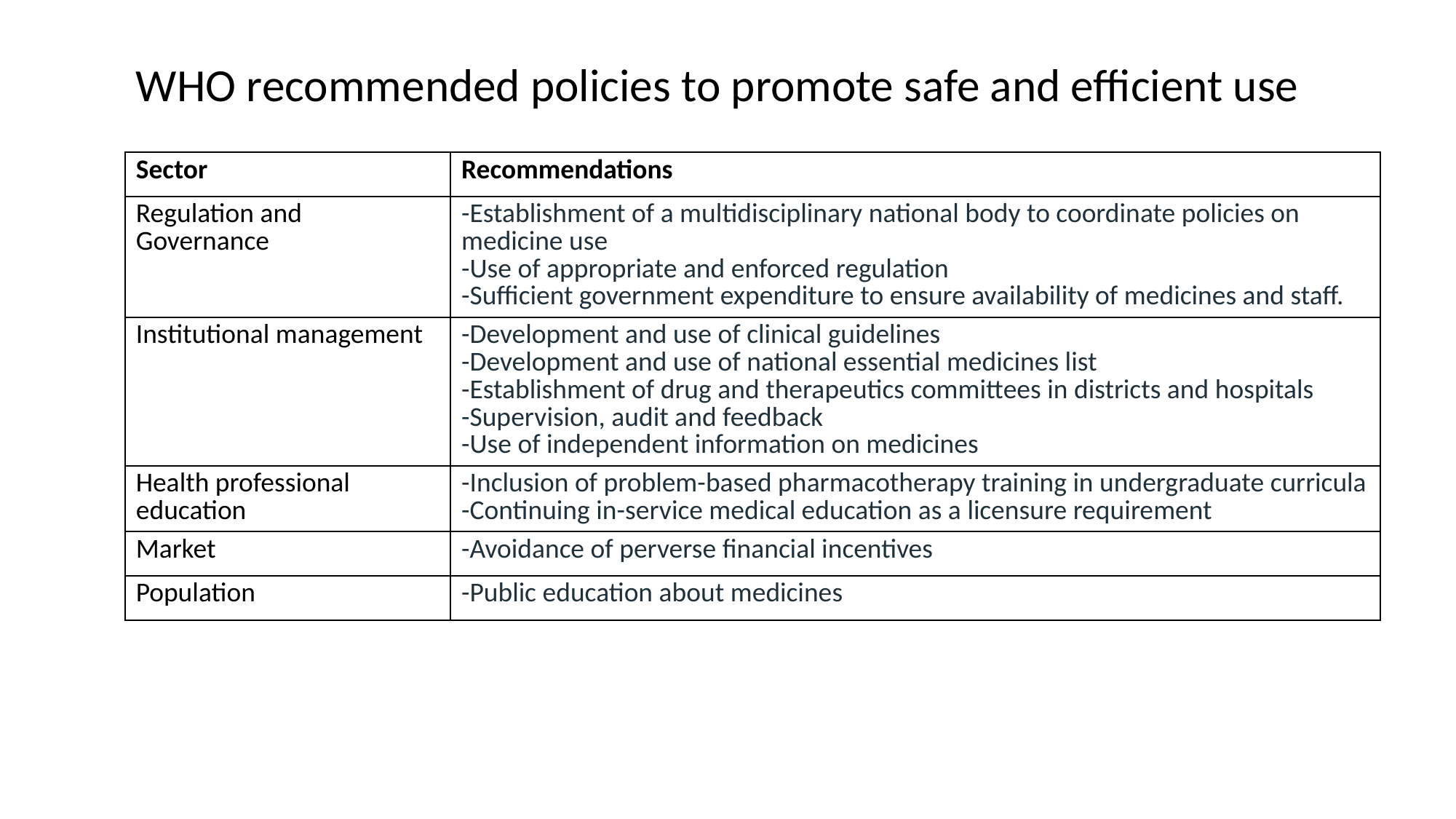

# WHO recommended policies to promote safe and efficient use
| Sector | Recommendations |
| --- | --- |
| Regulation and Governance | -Establishment of a multidisciplinary national body to coordinate policies on medicine use -Use of appropriate and enforced regulation -Sufficient government expenditure to ensure availability of medicines and staff. |
| Institutional management | -Development and use of clinical guidelines -Development and use of national essential medicines list -Establishment of drug and therapeutics committees in districts and hospitals -Supervision, audit and feedback -Use of independent information on medicines |
| Health professional education | -Inclusion of problem-based pharmacotherapy training in undergraduate curricula -Continuing in-service medical education as a licensure requirement |
| Market | -Avoidance of perverse financial incentives |
| Population | -Public education about medicines |